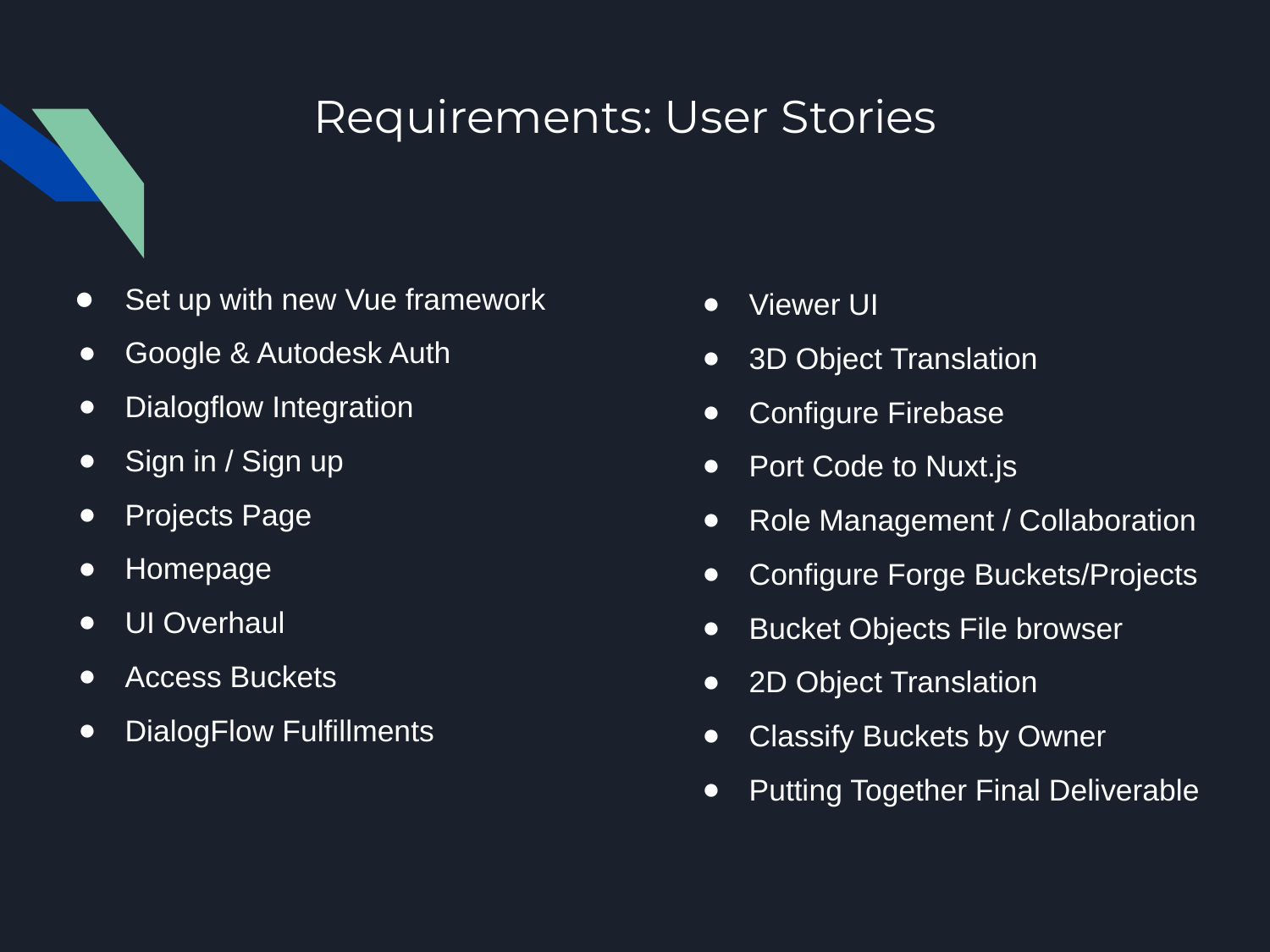

# Requirements: User Stories
Set up with new Vue framework
Google & Autodesk Auth
Dialogflow Integration
Sign in / Sign up
Projects Page
Homepage
UI Overhaul
Access Buckets
DialogFlow Fulfillments
Viewer UI
3D Object Translation
Configure Firebase
Port Code to Nuxt.js
Role Management / Collaboration
Configure Forge Buckets/Projects
Bucket Objects File browser
2D Object Translation
Classify Buckets by Owner
Putting Together Final Deliverable